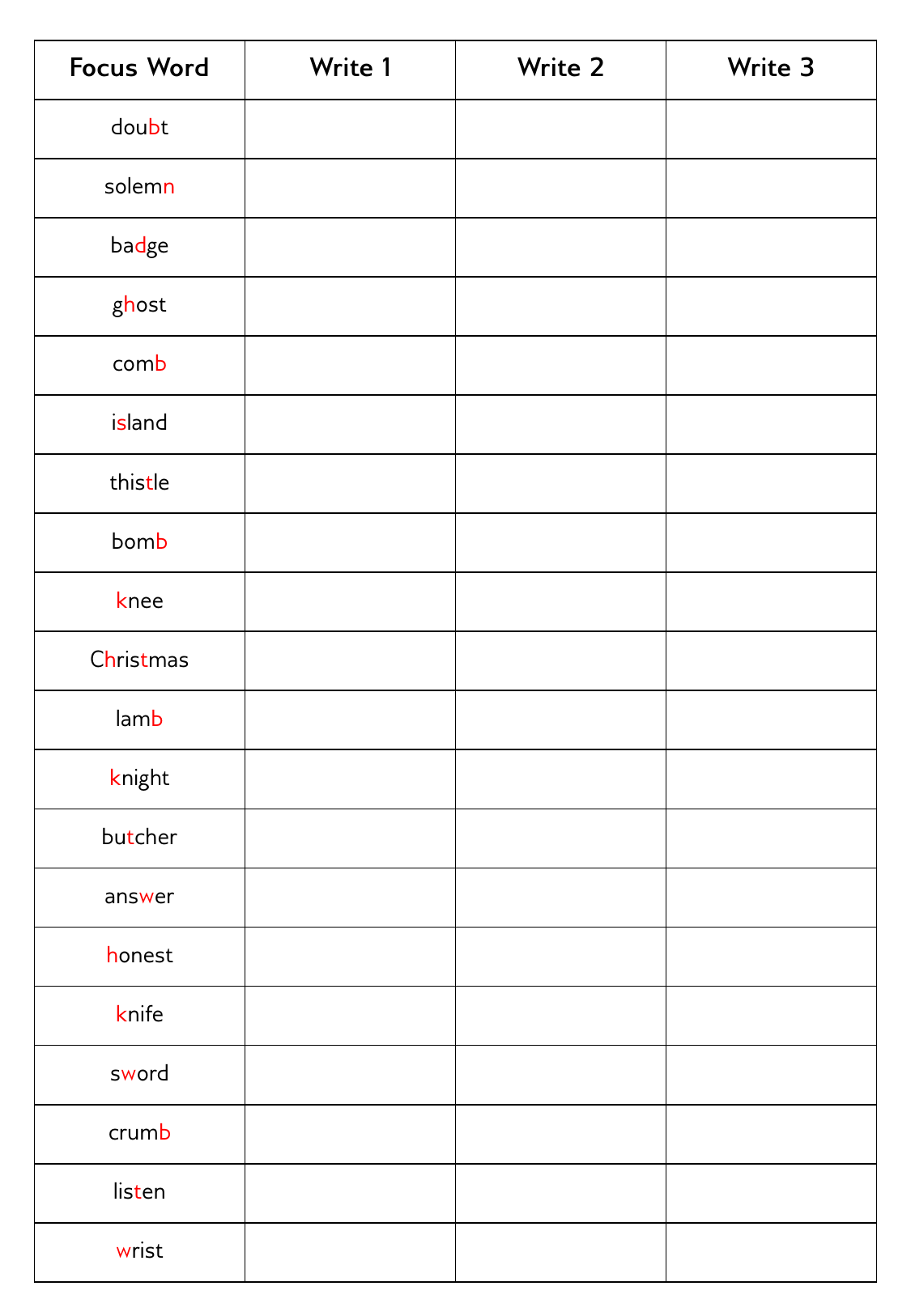

| Focus Word | Write 1 | Write 2 | Write 3 |
| --- | --- | --- | --- |
| doubt |  |  |  |
| solemn |  |  |  |
| badge |  |  |  |
| ghost |  |  |  |
| comb |  |  |  |
| island |  |  |  |
| thistle |  |  |  |
| bomb |  |  |  |
| knee |  |  |  |
| Christmas |  |  |  |
| lamb |  |  |  |
| knight |  |  |  |
| butcher |  |  |  |
| answer |  |  |  |
| honest |  |  |  |
| knife |  |  |  |
| sword |  |  |  |
| crumb |  |  |  |
| listen |  |  |  |
| wrist |  |  |  |